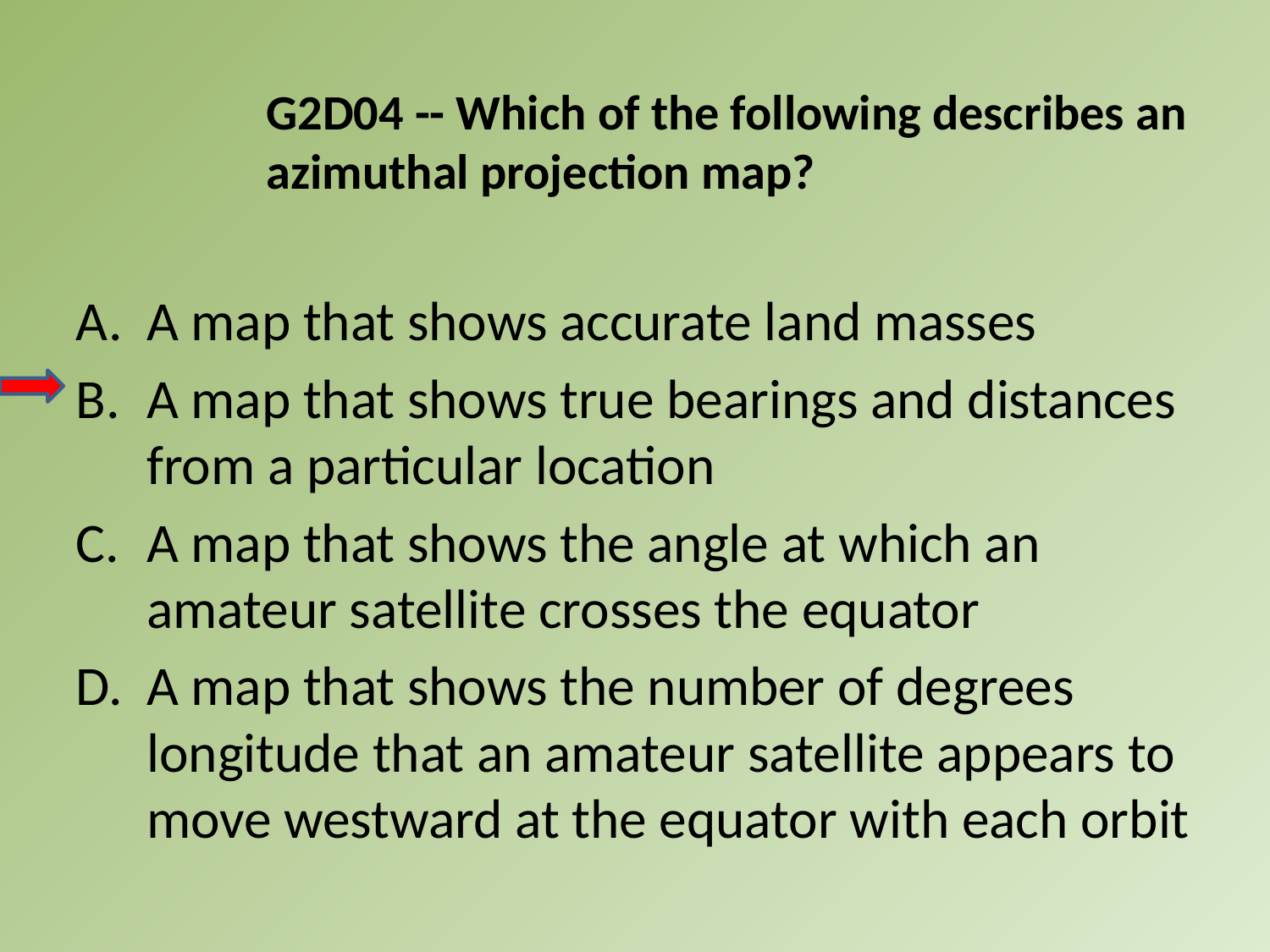

G2D04 -- Which of the following describes an azimuthal projection map?
A.	A map that shows accurate land masses
B.	A map that shows true bearings and distances from a particular location
C.	A map that shows the angle at which an amateur satellite crosses the equator
D.	A map that shows the number of degrees longitude that an amateur satellite appears to move westward at the equator with each orbit